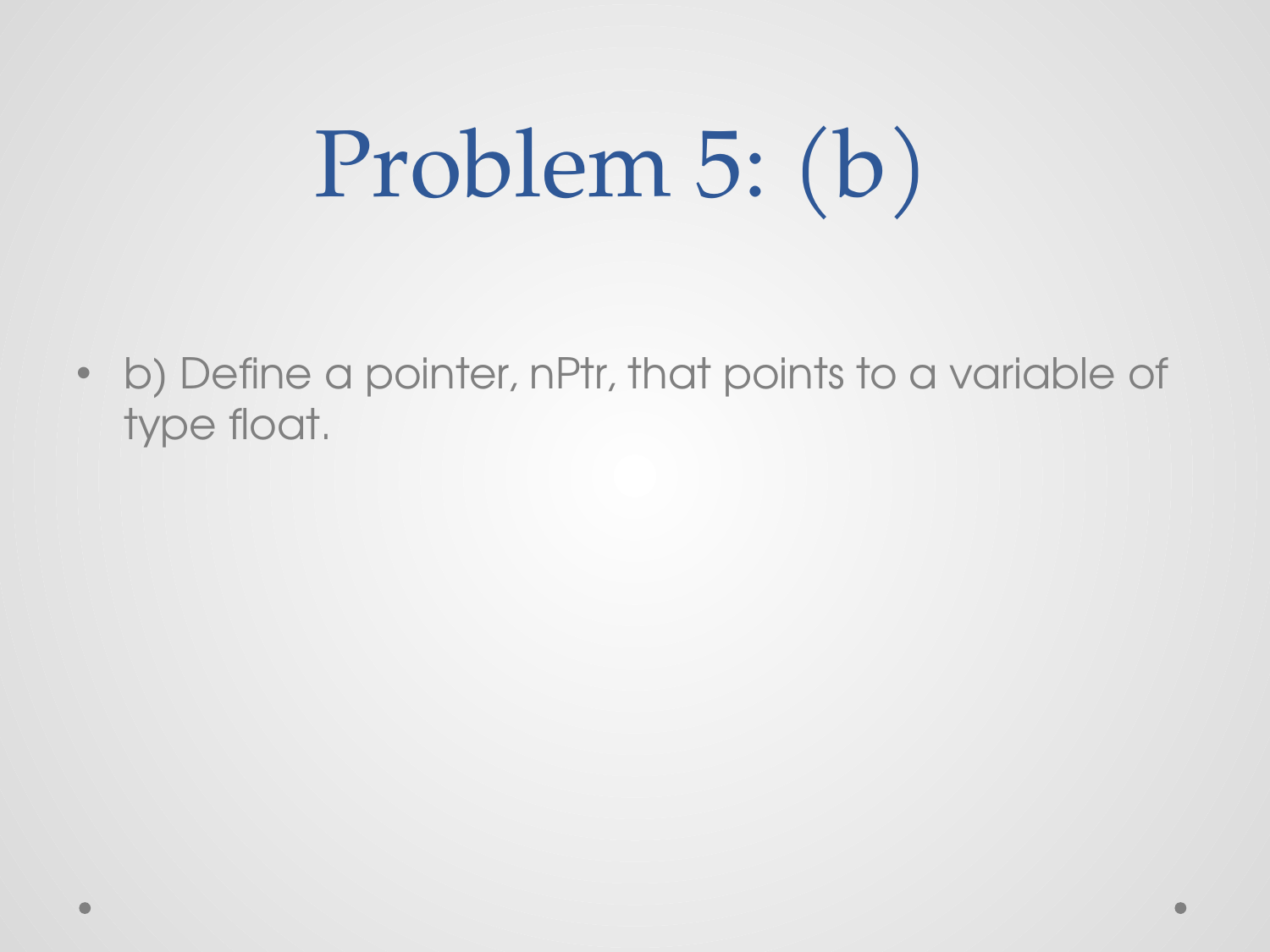

# Problem 5: (b)

b) Define a pointer, nPtr, that points to a variable of type float.